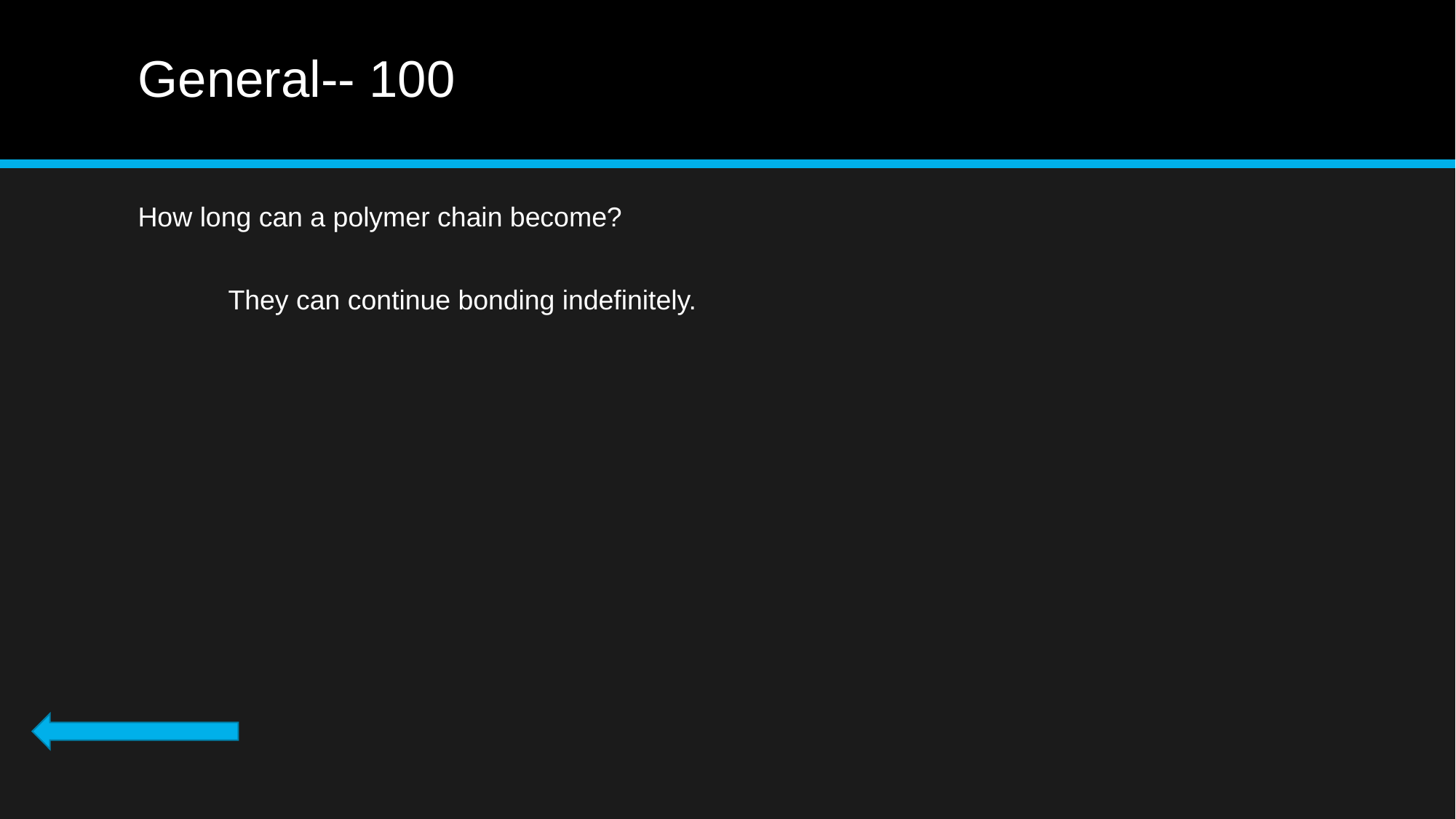

# General-- 100
How long can a polymer chain become?
They can continue bonding indefinitely.